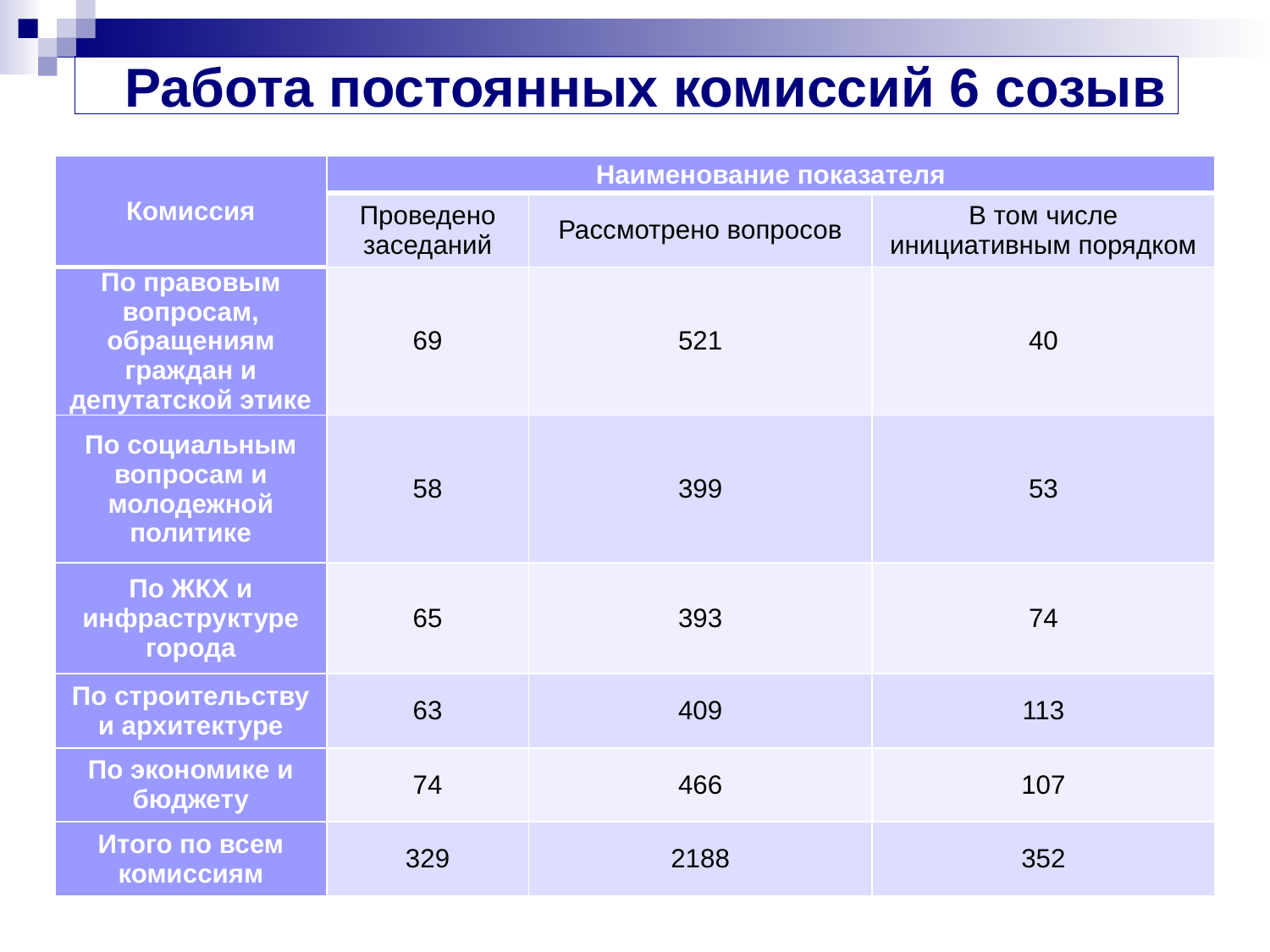

# Работа постоянных комиссий 6 созыв
| Комиссия | Наименование показателя |  |  |
| --- | --- | --- | --- |
|  | Проведено заседаний | Рассмотрено вопросов | В том числе инициативным порядком |
| По правовым вопросам, обращениям граждан и депутатской этике | 69 | 521 | 40 |
| По социальным вопросам и молодежной политике | 58 | 399 | 53 |
| По ЖКХ и инфраструктуре города | 65 | 393 | 74 |
| По строительству и архитектуре | 63 | 409 | 113 |
| По экономике и бюджету | 74 | 466 | 107 |
| Итого по всем комиссиям | 329 | 2188 | 352 |